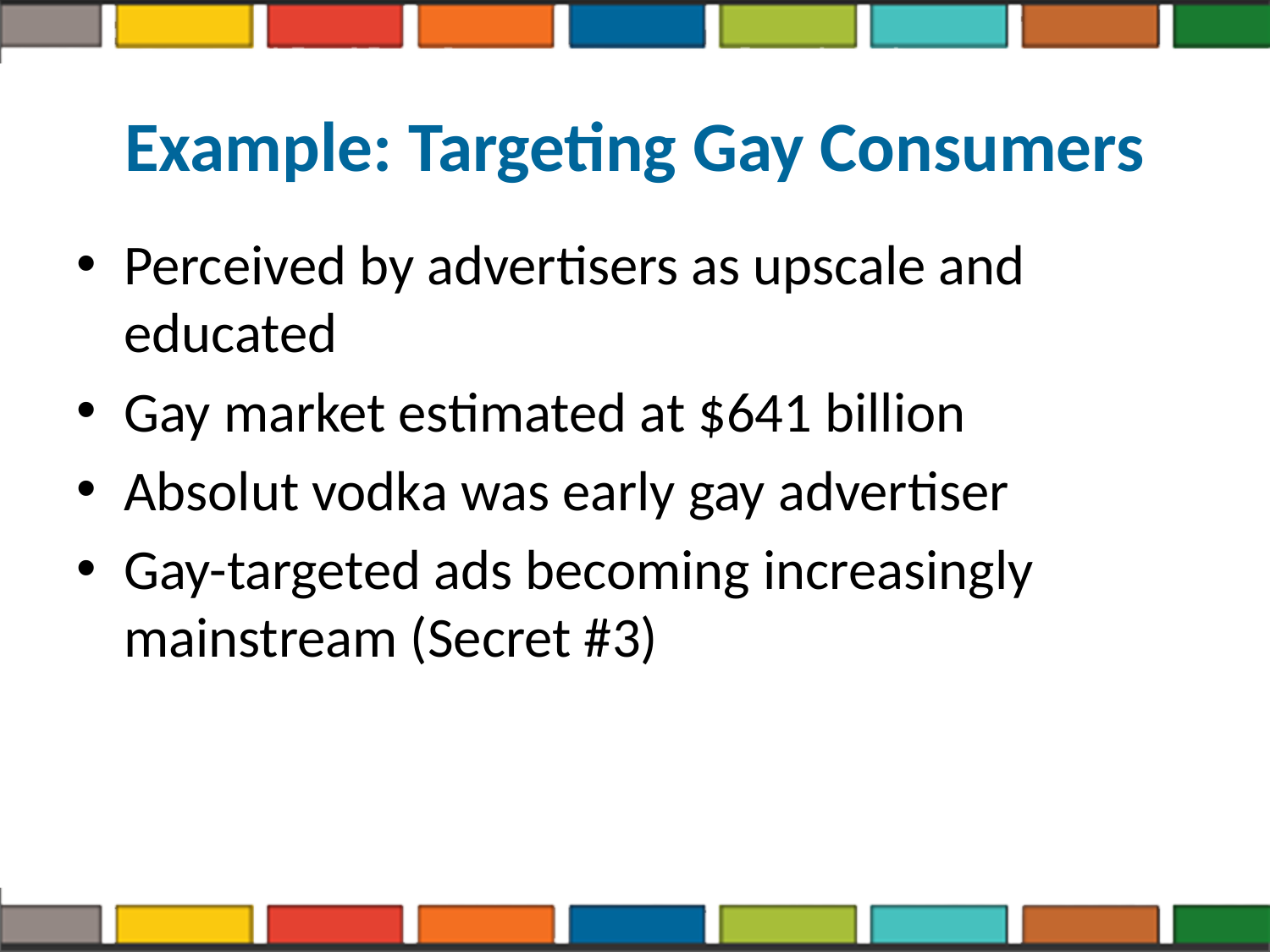

# Example: Targeting Gay Consumers
Perceived by advertisers as upscale and educated
Gay market estimated at $641 billion
Absolut vodka was early gay advertiser
Gay-targeted ads becoming increasingly mainstream (Secret #3)